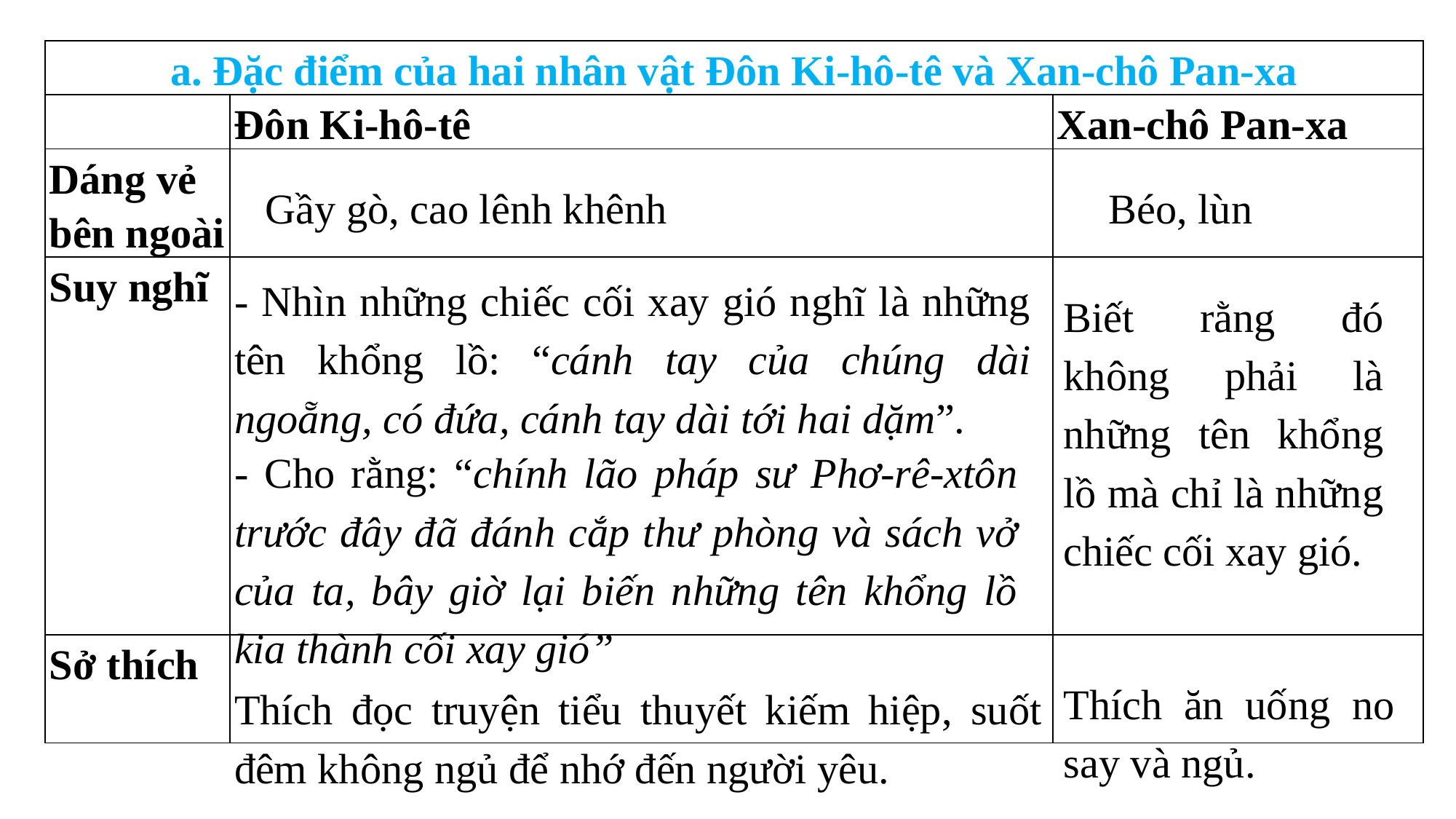

| a. Đặc điểm của hai nhân vật Đôn Ki-hô-tê và Xan-chô Pan-xa |  |  |
| --- | --- | --- |
|  | Đôn Ki-hô-tê | Xan-chô Pan-xa |
| Dáng vẻ bên ngoài |  |  |
| Suy nghĩ |  |  |
| Sở thích |  |  |
Gầy gò, cao lênh khênh
Béo, lùn
- Nhìn những chiếc cối xay gió nghĩ là những tên khổng lồ: “cánh tay của chúng dài ngoẵng, có đứa, cánh tay dài tới hai dặm”.
Biết rằng đó không phải là những tên khổng lồ mà chỉ là những chiếc cối xay gió.
- Cho rằng: “chính lão pháp sư Phơ-rê-xtôn trước đây đã đánh cắp thư phòng và sách vở của ta, bây giờ lại biến những tên khổng lồ kia thành cối xay gió”
Thích ăn uống no say và ngủ.
Thích đọc truyện tiểu thuyết kiếm hiệp, suốt đêm không ngủ để nhớ đến người yêu.